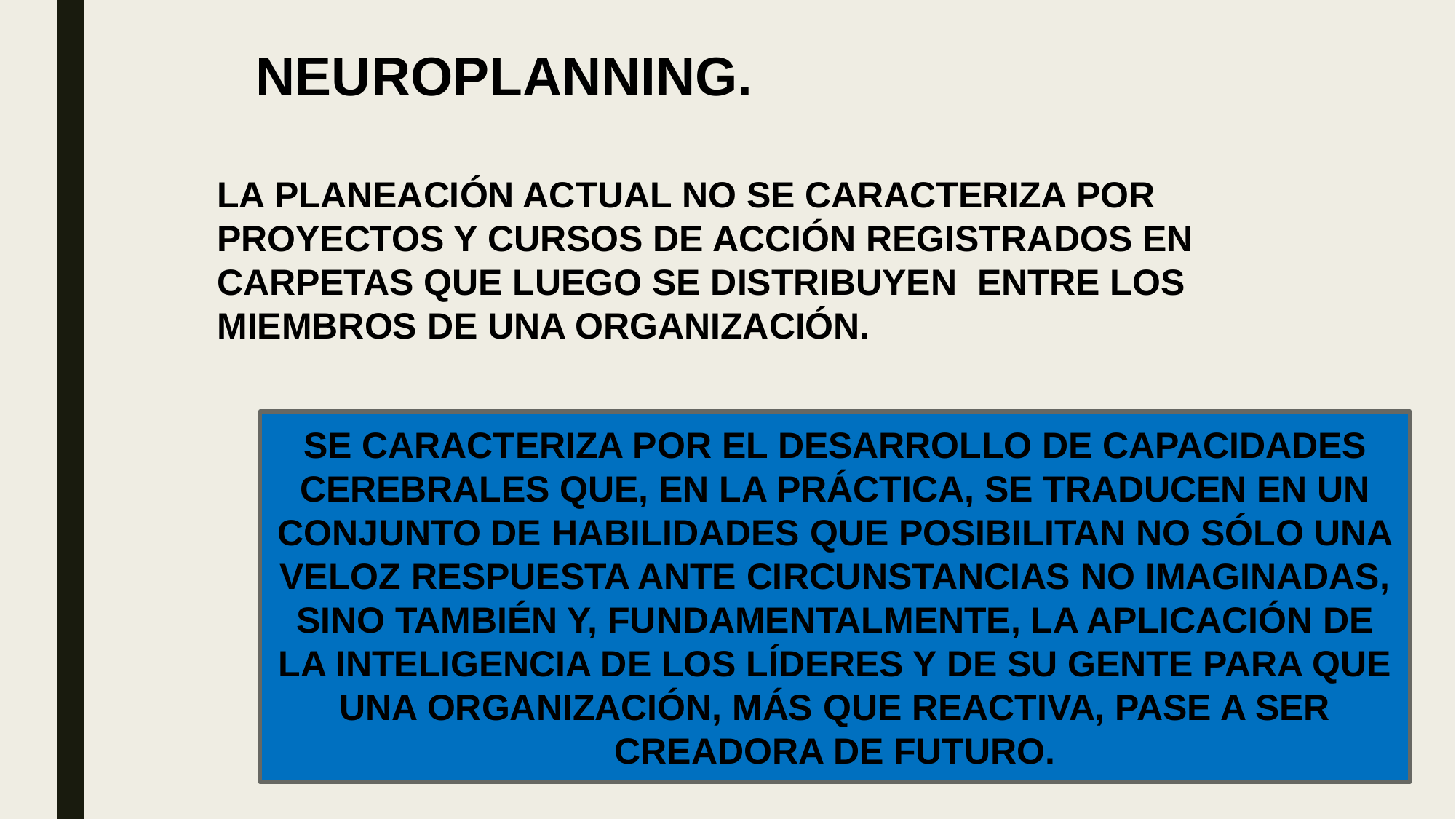

NEUROPLANNING.
LA PLANEACIÓN ACTUAL NO SE CARACTERIZA POR PROYECTOS Y CURSOS DE ACCIÓN REGISTRADOS EN CARPETAS QUE LUEGO SE DISTRIBUYEN  ENTRE LOS MIEMBROS DE UNA ORGANIZACIÓN.
SE CARACTERIZA POR EL DESARROLLO DE CAPACIDADES CEREBRALES QUE, EN LA PRÁCTICA, SE TRADUCEN EN UN CONJUNTO DE HABILIDADES QUE POSIBILITAN NO SÓLO UNA VELOZ RESPUESTA ANTE CIRCUNSTANCIAS NO IMAGINADAS, SINO TAMBIÉN Y, FUNDAMENTALMENTE, LA APLICACIÓN DE LA INTELIGENCIA DE LOS LÍDERES Y DE SU GENTE PARA QUE UNA ORGANIZACIÓN, MÁS QUE REACTIVA, PASE A SER CREADORA DE FUTURO.